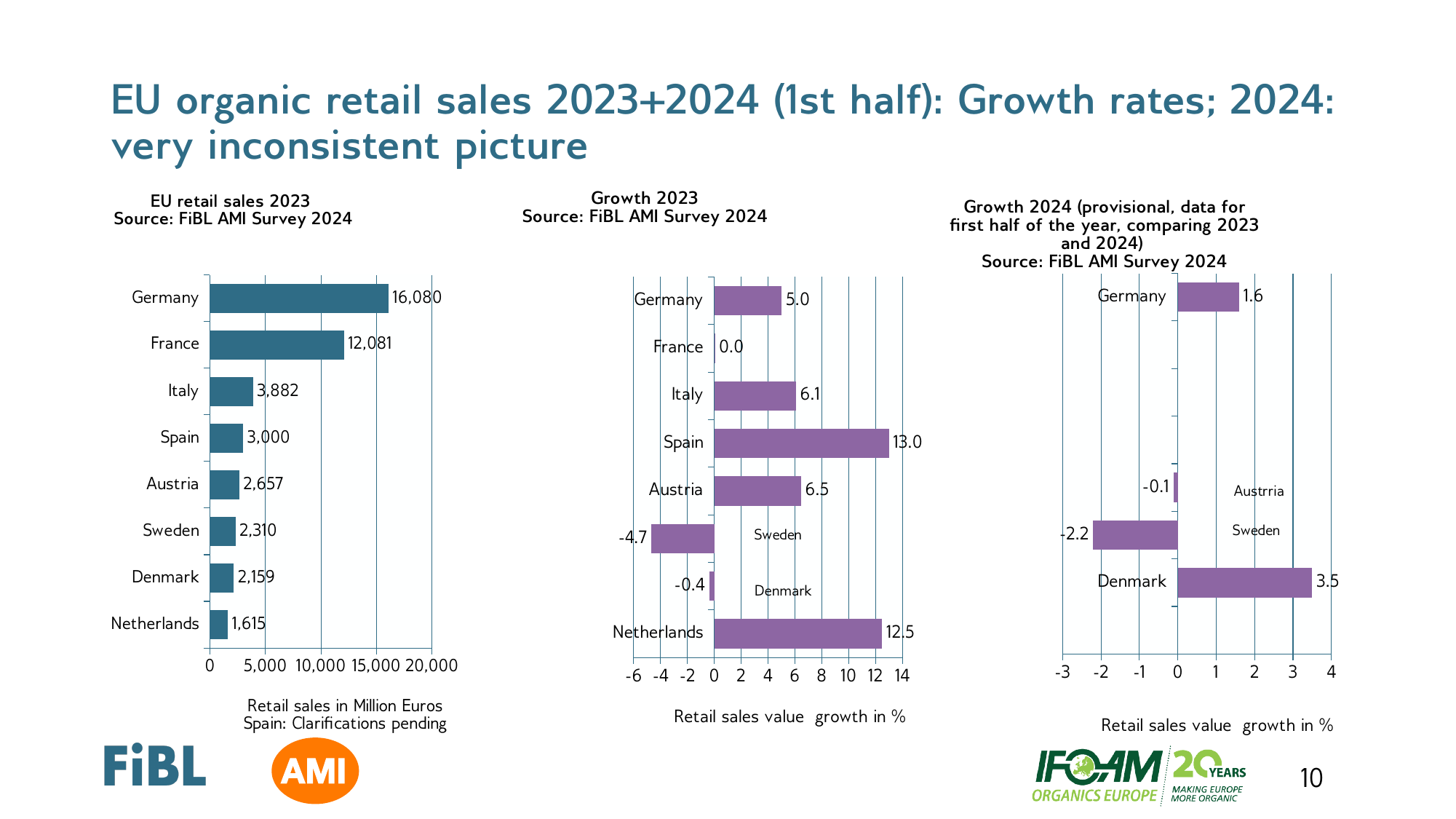

# EU organic retail sales 2023+2024 (1st half): Growth rates; 2024: very inconsistent picture

[unsupported chart]

[unsupported chart]

[unsupported chart]

Denmark